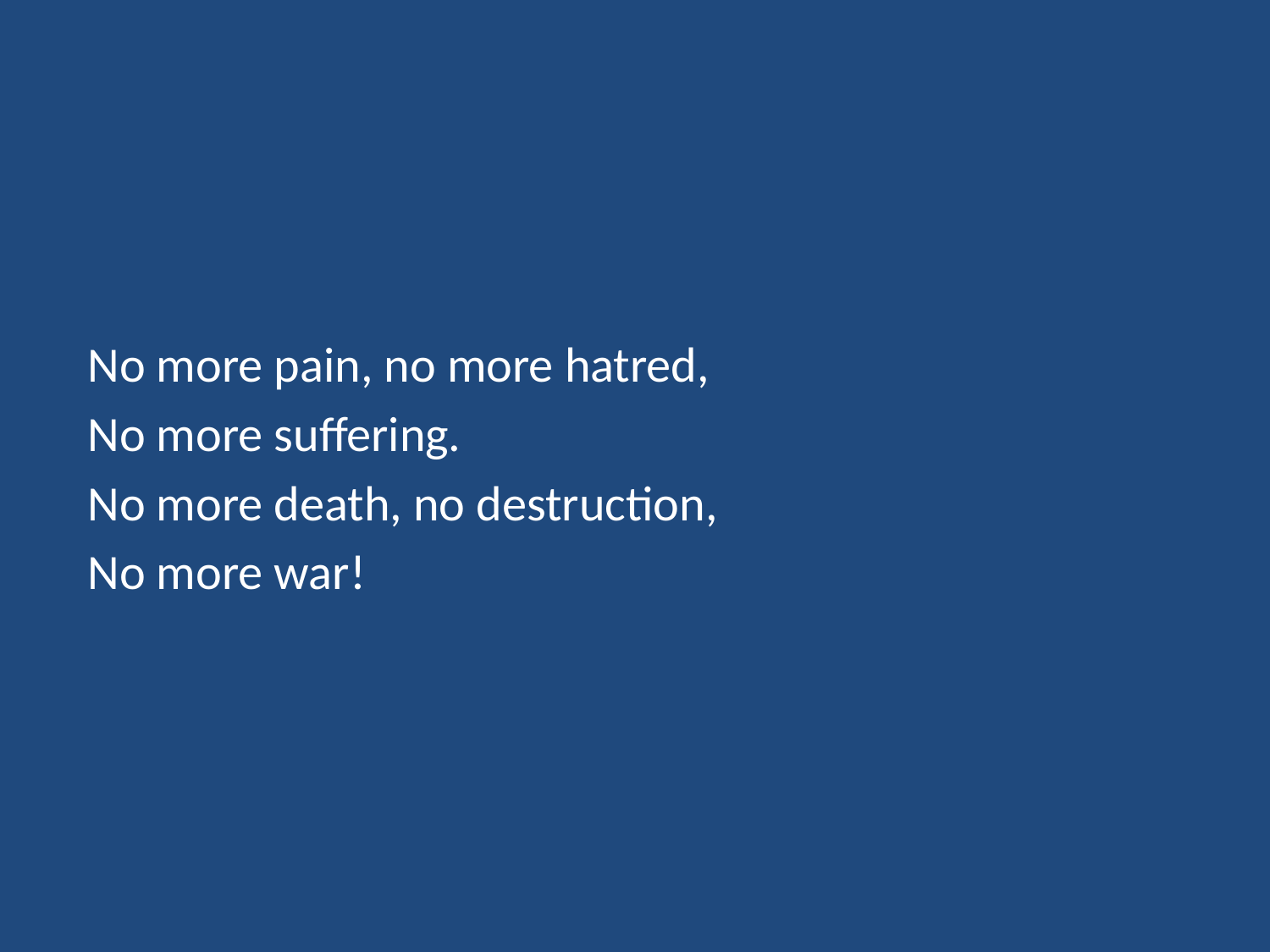

No more pain, no more hatred,
No more suffering.
No more death, no destruction,
No more war!